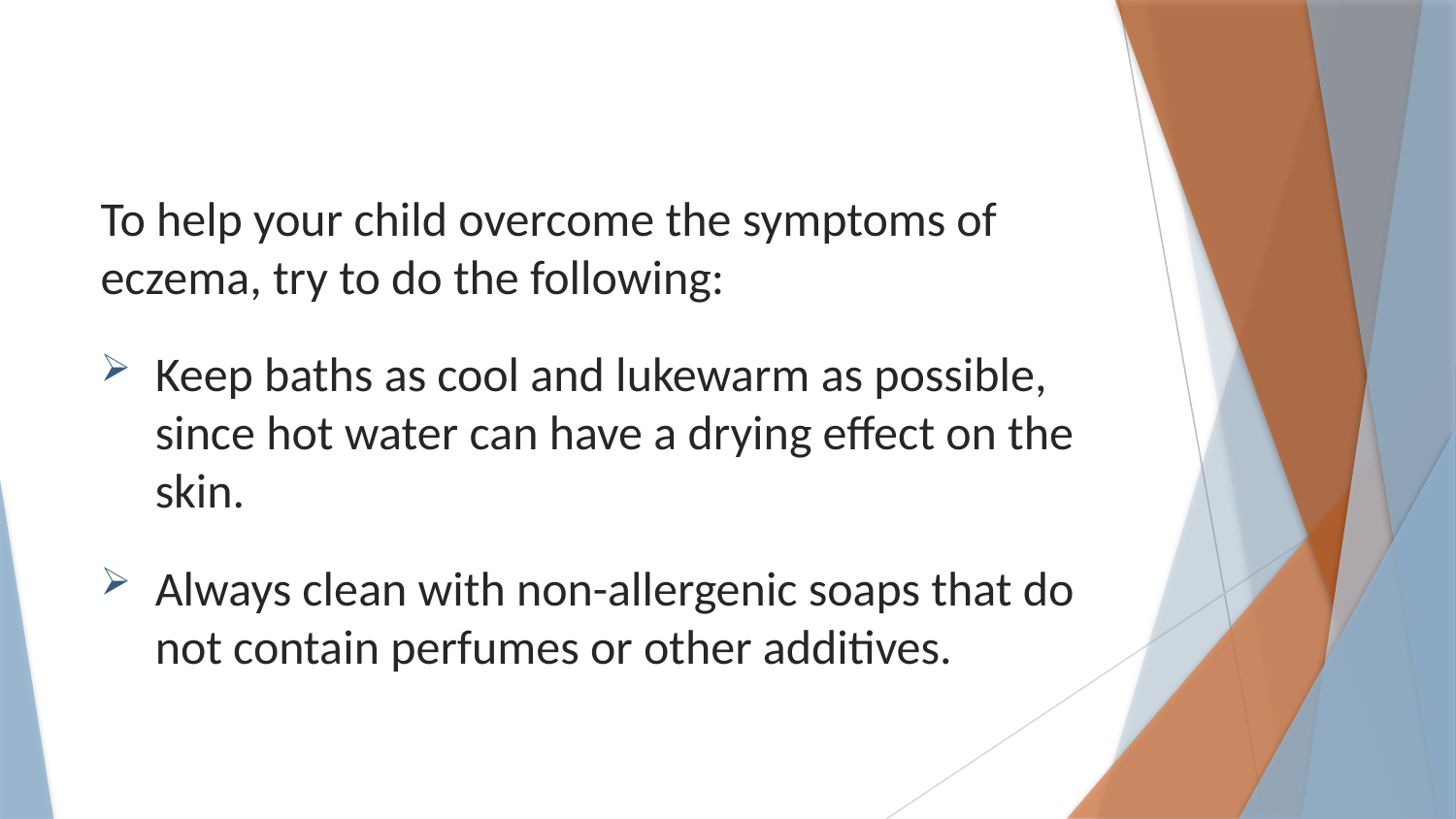

To help your child overcome the symptoms of eczema, try to do the following:
Keep baths as cool and lukewarm as possible, since hot water can have a drying effect on the skin.
Always clean with non-allergenic soaps that do not contain perfumes or other additives.